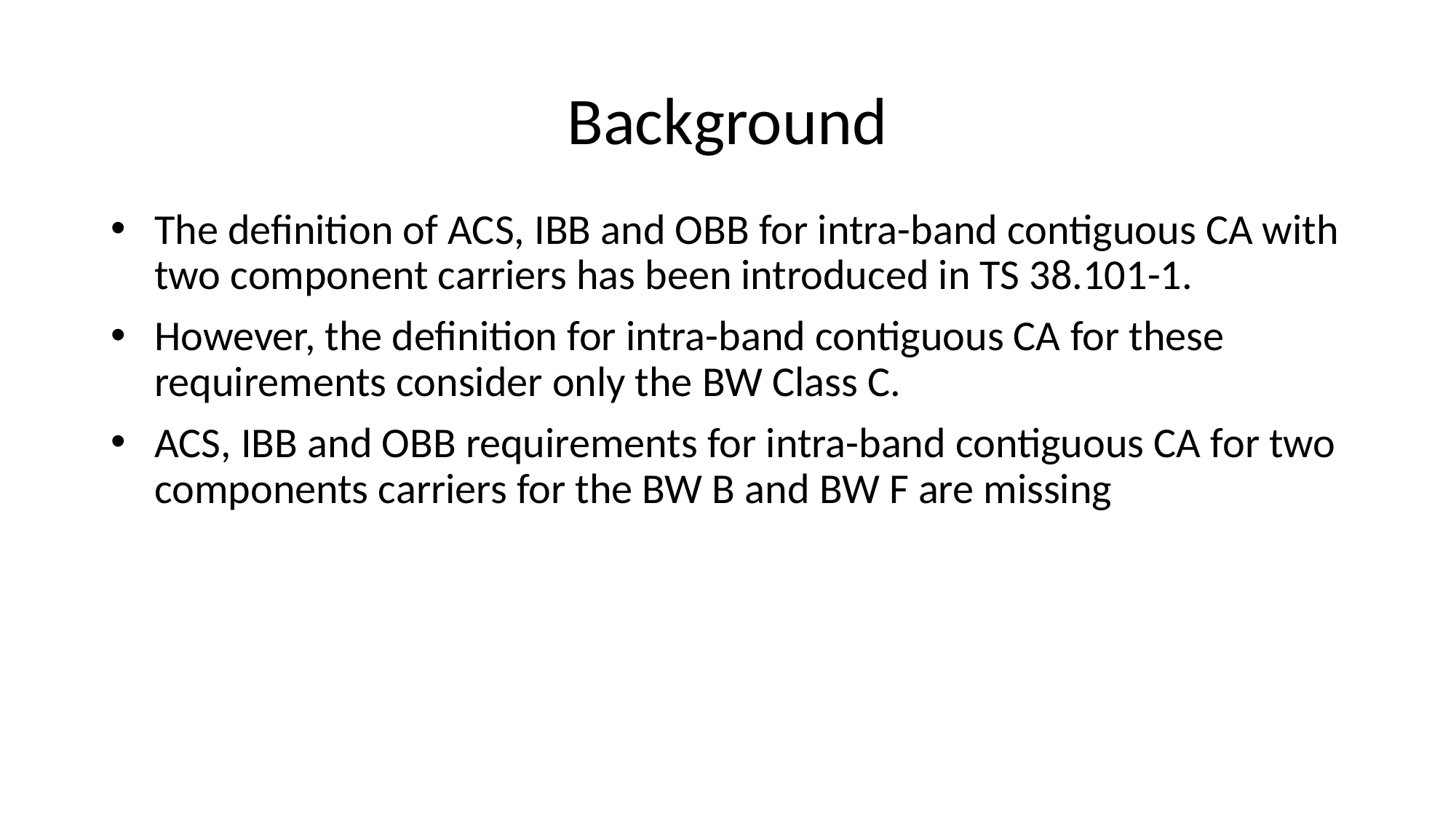

# Background
The definition of ACS, IBB and OBB for intra-band contiguous CA with two component carriers has been introduced in TS 38.101-1.
However, the definition for intra-band contiguous CA for these requirements consider only the BW Class C.
ACS, IBB and OBB requirements for intra-band contiguous CA for two components carriers for the BW B and BW F are missing